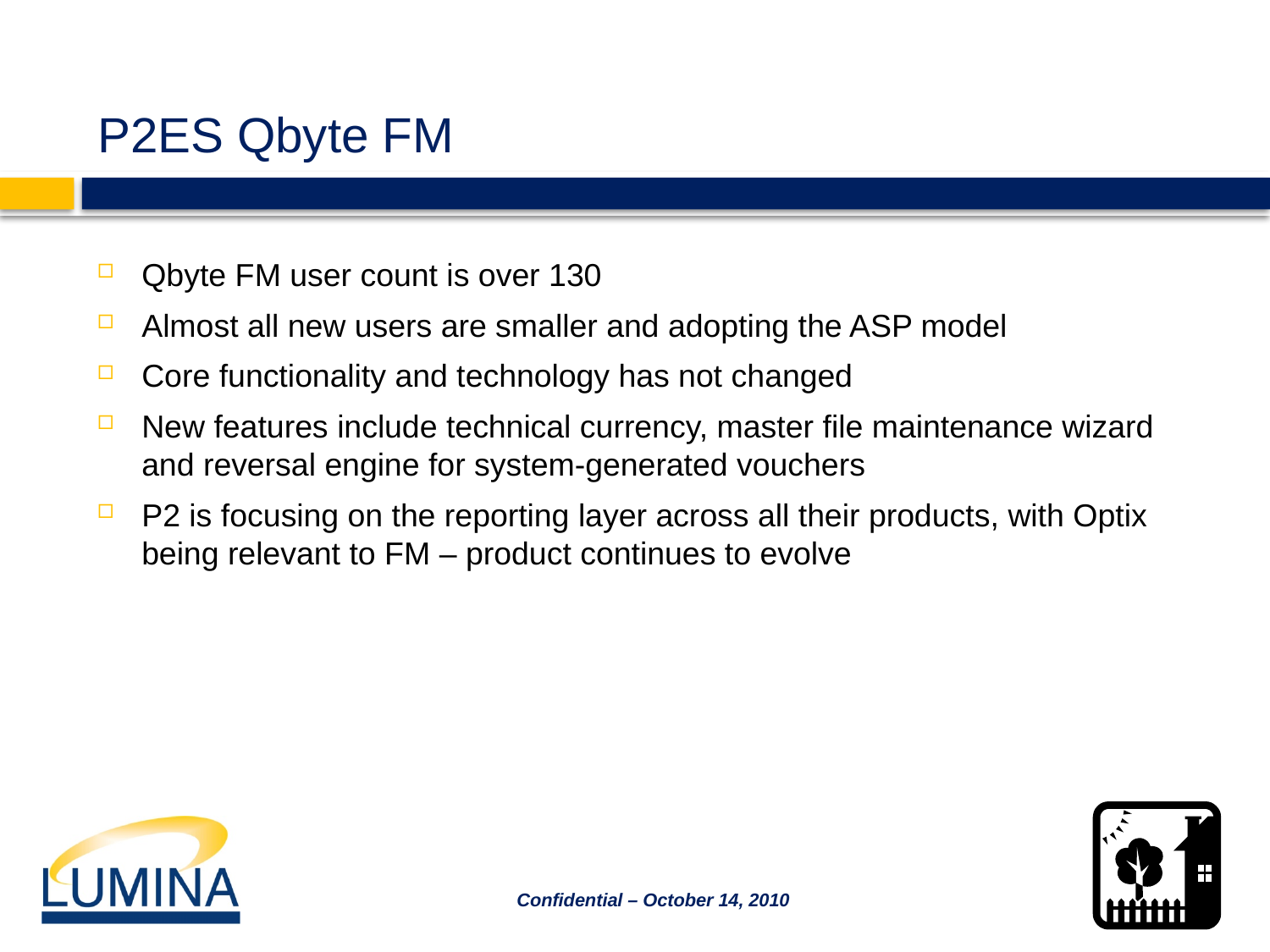

# P2ES Qbyte FM
Qbyte FM user count is over 130
Almost all new users are smaller and adopting the ASP model
Core functionality and technology has not changed
New features include technical currency, master file maintenance wizard and reversal engine for system-generated vouchers
P2 is focusing on the reporting layer across all their products, with Optix being relevant to FM – product continues to evolve